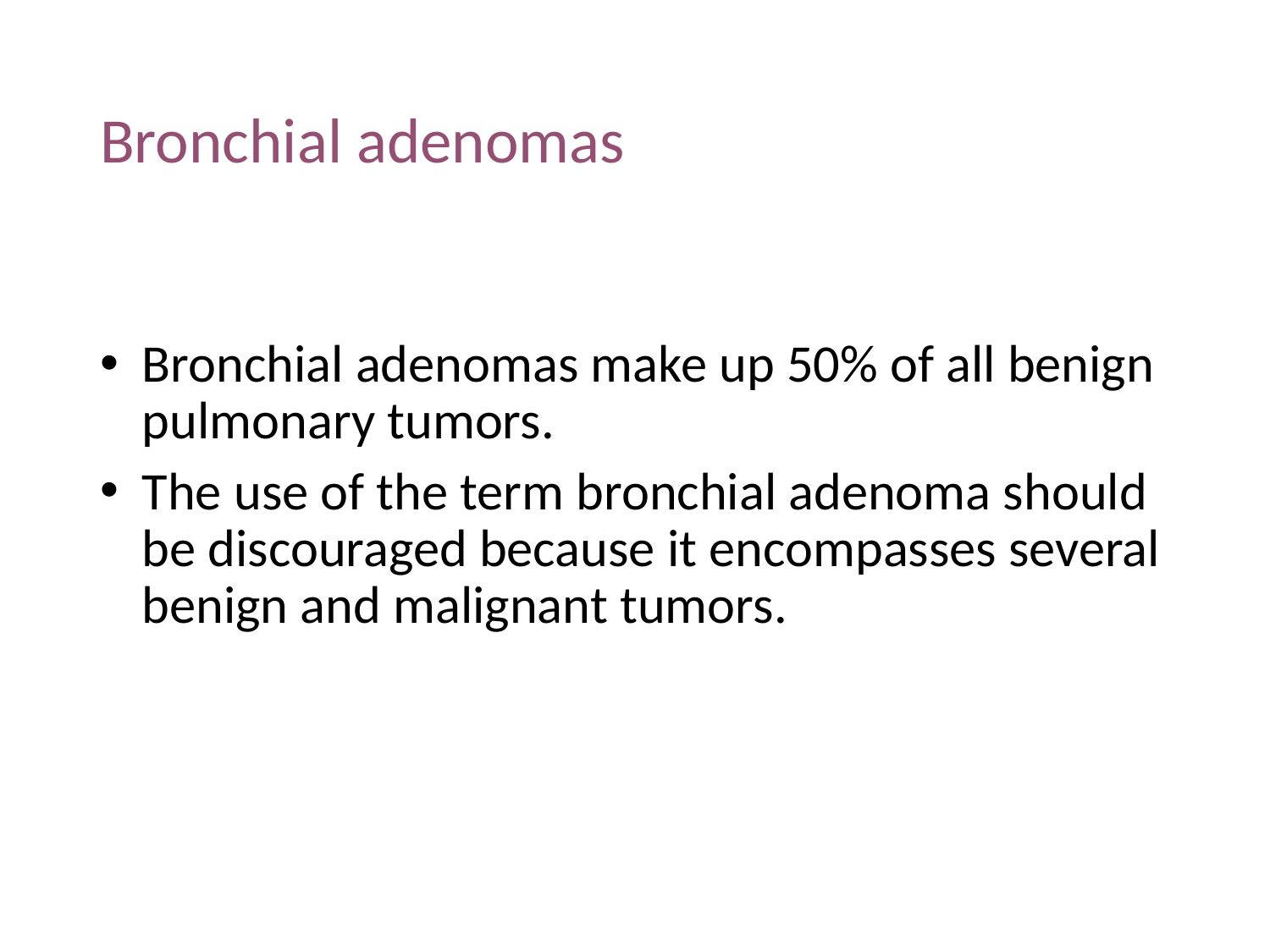

# Bronchial adenomas

Bronchial adenomas make up 50% of all benign pulmonary tumors.
The use of the term bronchial adenoma should be discouraged because it encompasses several benign and malignant tumors.